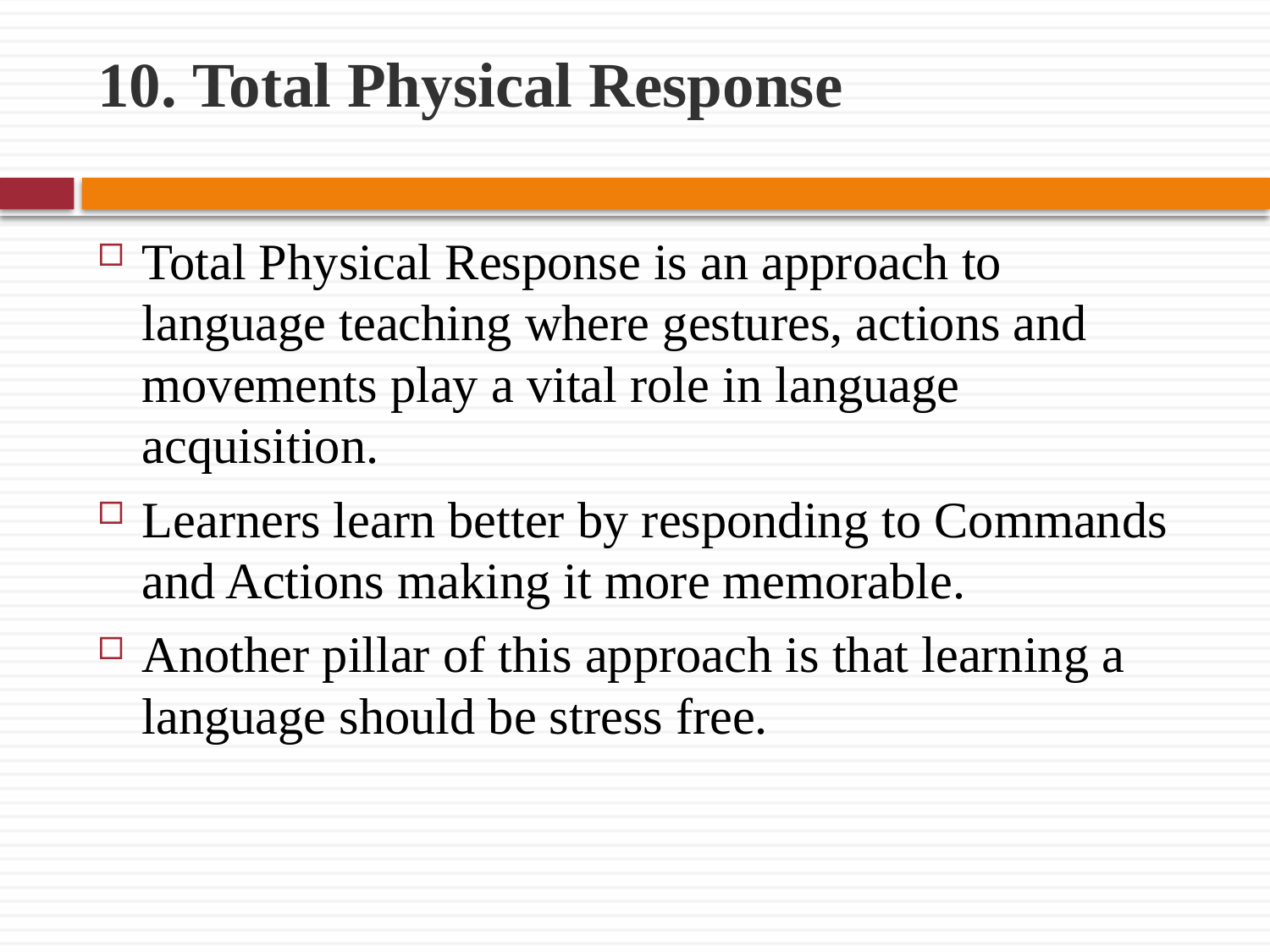

# 10. Total Physical Response
Total Physical Response is an approach to language teaching where gestures, actions and movements play a vital role in language acquisition.
Learners learn better by responding to Commands and Actions making it more memorable.
Another pillar of this approach is that learning a language should be stress free.